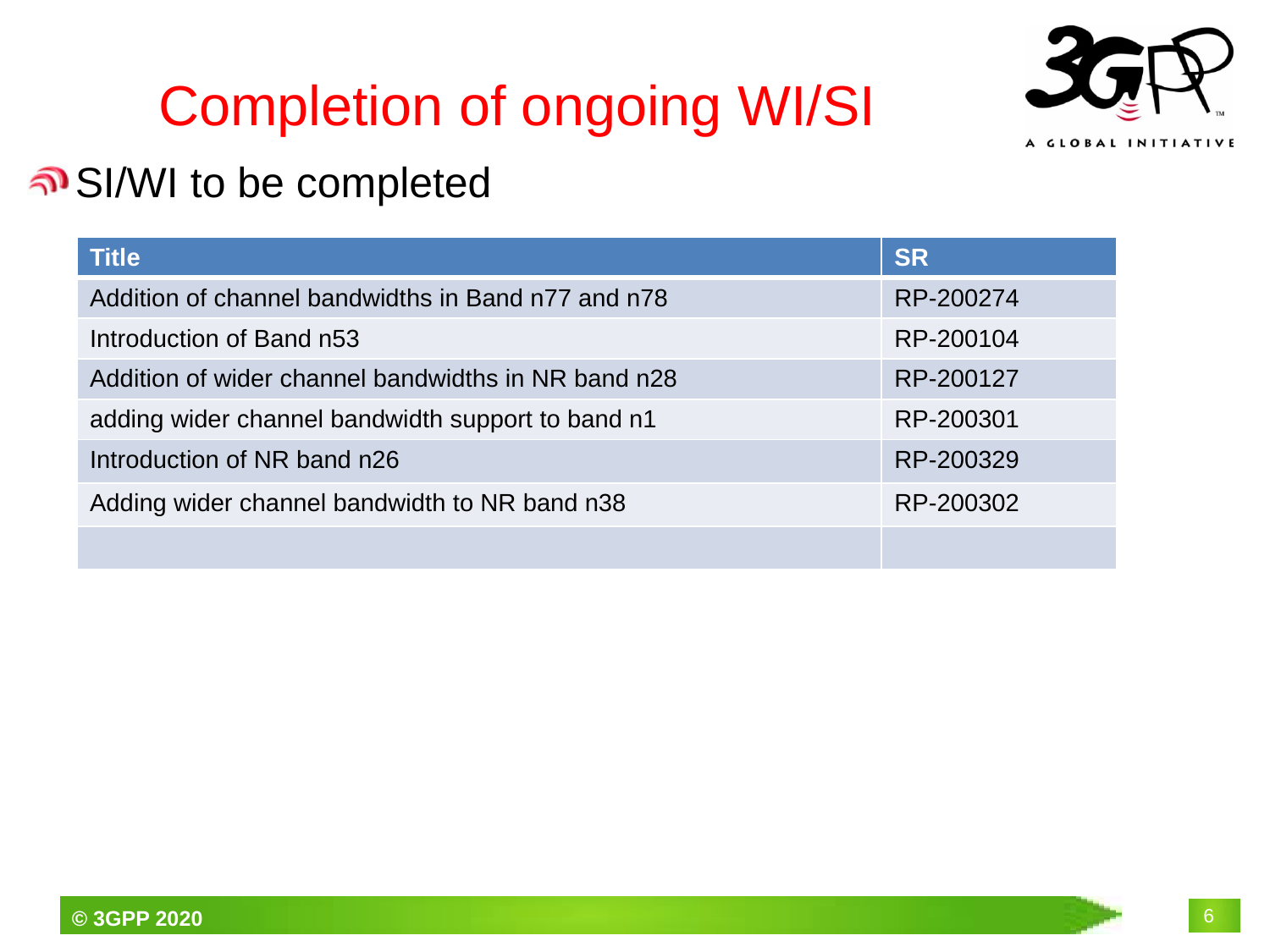

# Completion of ongoing WI/SI
SI/WI to be completed

| Title | SR |
| --- | --- |
| Addition of channel bandwidths in Band n77 and n78 | RP-200274 |
| Introduction of Band n53 | RP-200104 |
| Addition of wider channel bandwidths in NR band n28 | RP-200127 |
| adding wider channel bandwidth support to band n1 | RP-200301 |
| Introduction of NR band n26 | RP-200329 |
| Adding wider channel bandwidth to NR band n38 | RP-200302 |
|  |  |